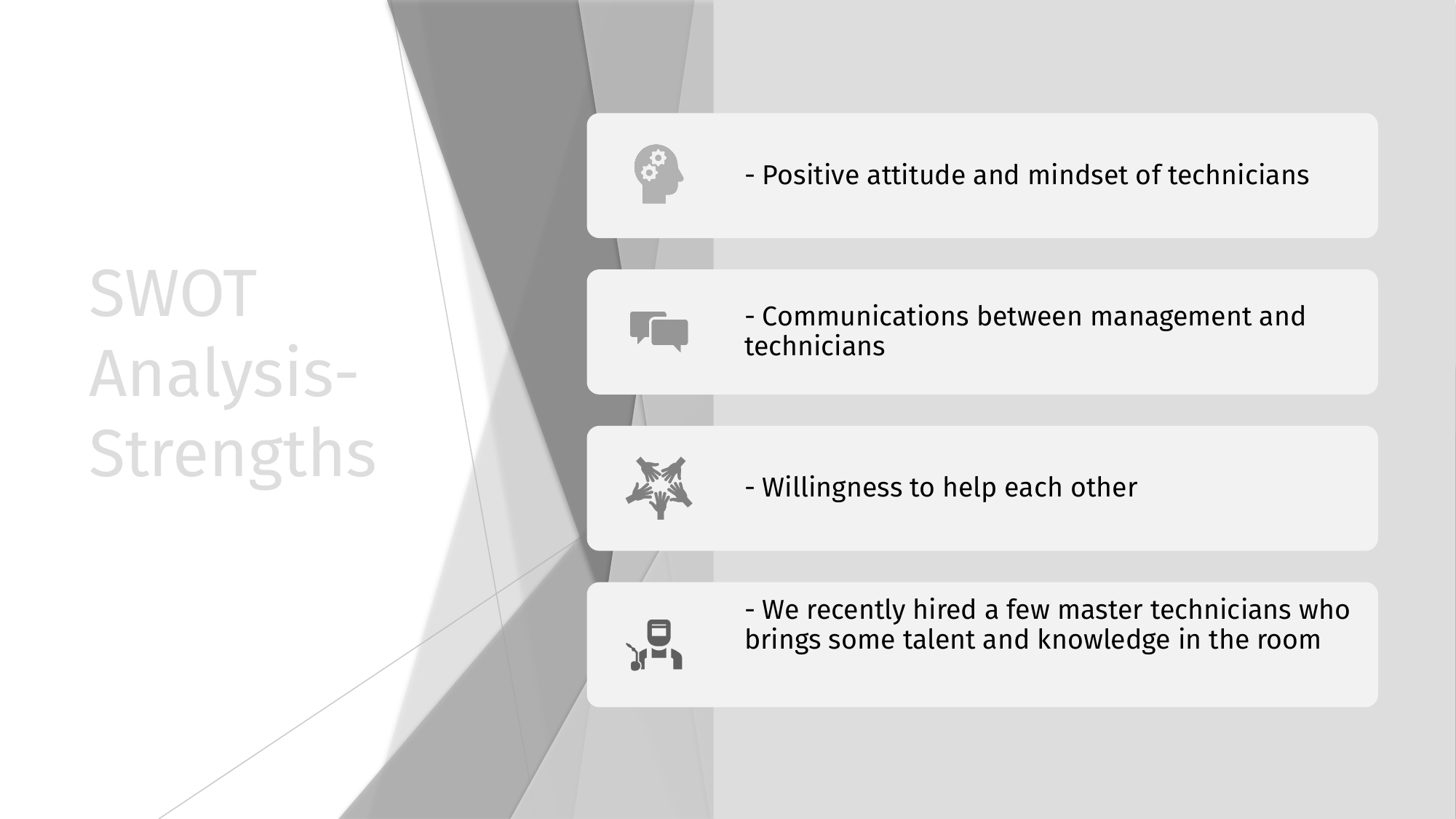

- Positive attitude and mindset of technicians
- Communications between management and technicians
- Willingness to help each other
- We recently hired a few master technicians who brings some talent and knowledge in the room

# SWOT Analysis- Strengths